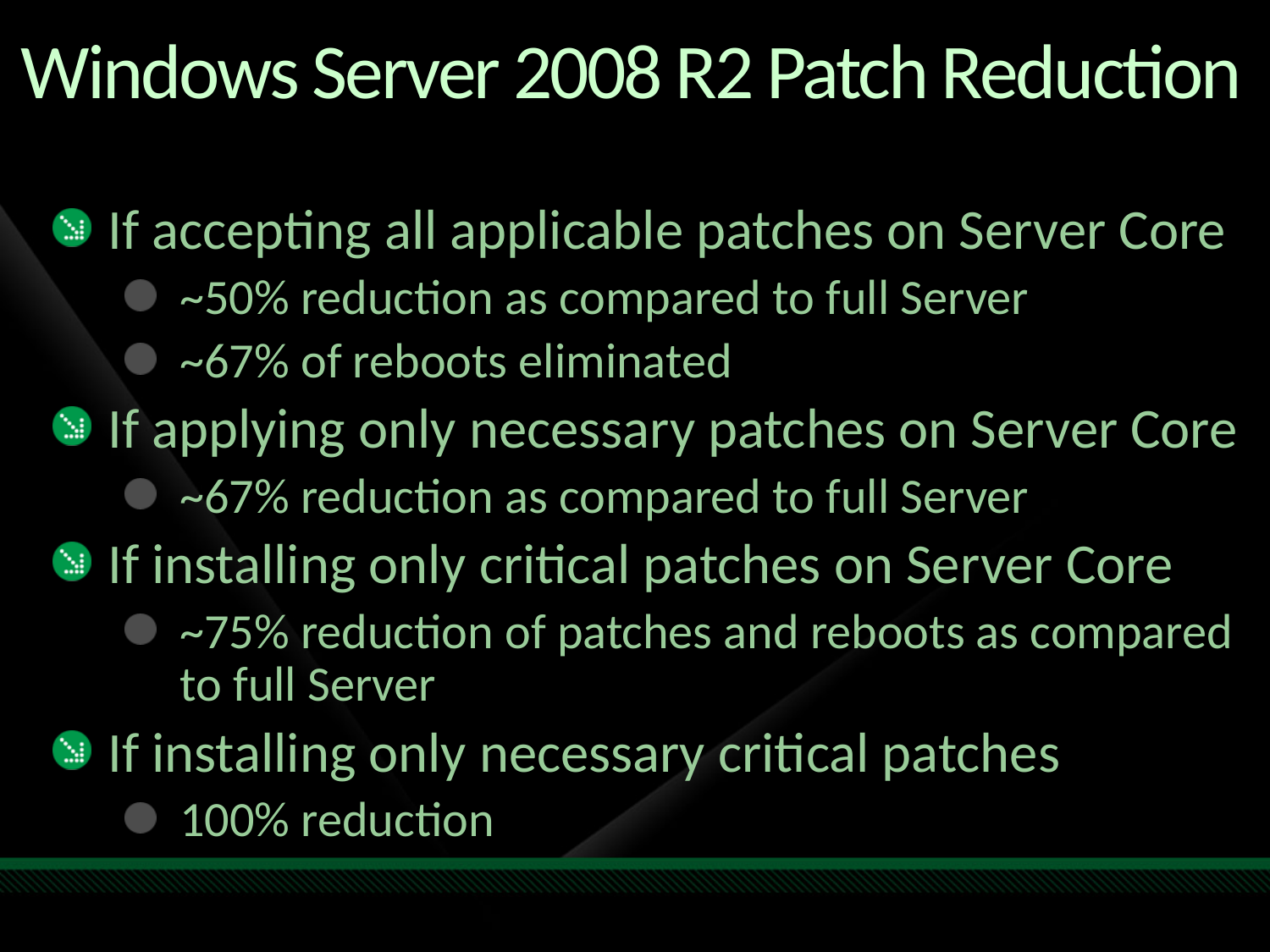

# Windows Server 2008 R2 Patch Reduction
If accepting all applicable patches on Server Core
~50% reduction as compared to full Server
~67% of reboots eliminated
If applying only necessary patches on Server Core
~67% reduction as compared to full Server
If installing only critical patches on Server Core
~75% reduction of patches and reboots as compared to full Server
If installing only necessary critical patches
100% reduction